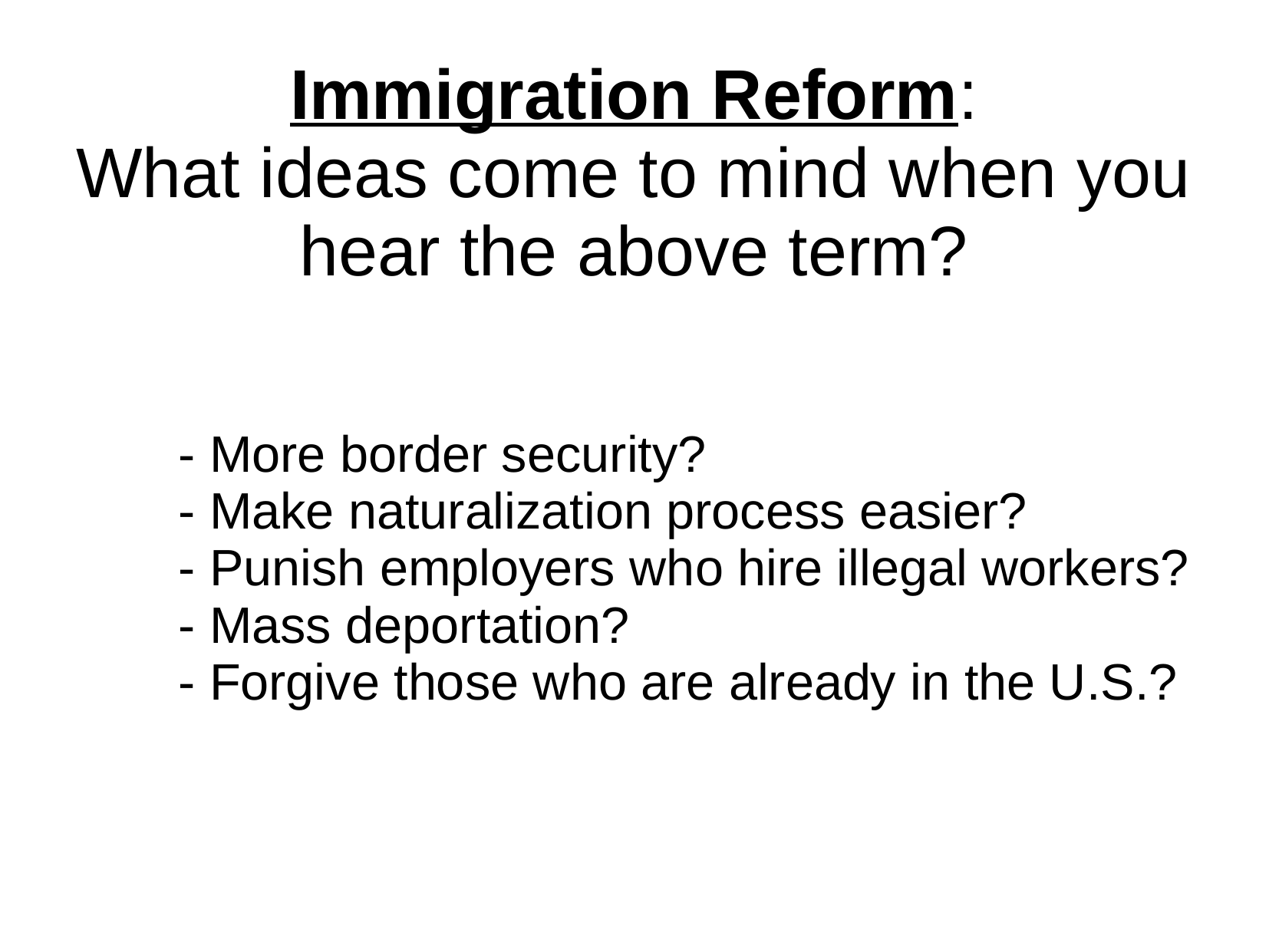

# Immigration Reform: What ideas come to mind when you hear the above term?

	- More border security?
	- Make naturalization process easier?
	- Punish employers who hire illegal workers?
	- Mass deportation?
	- Forgive those who are already in the U.S.?